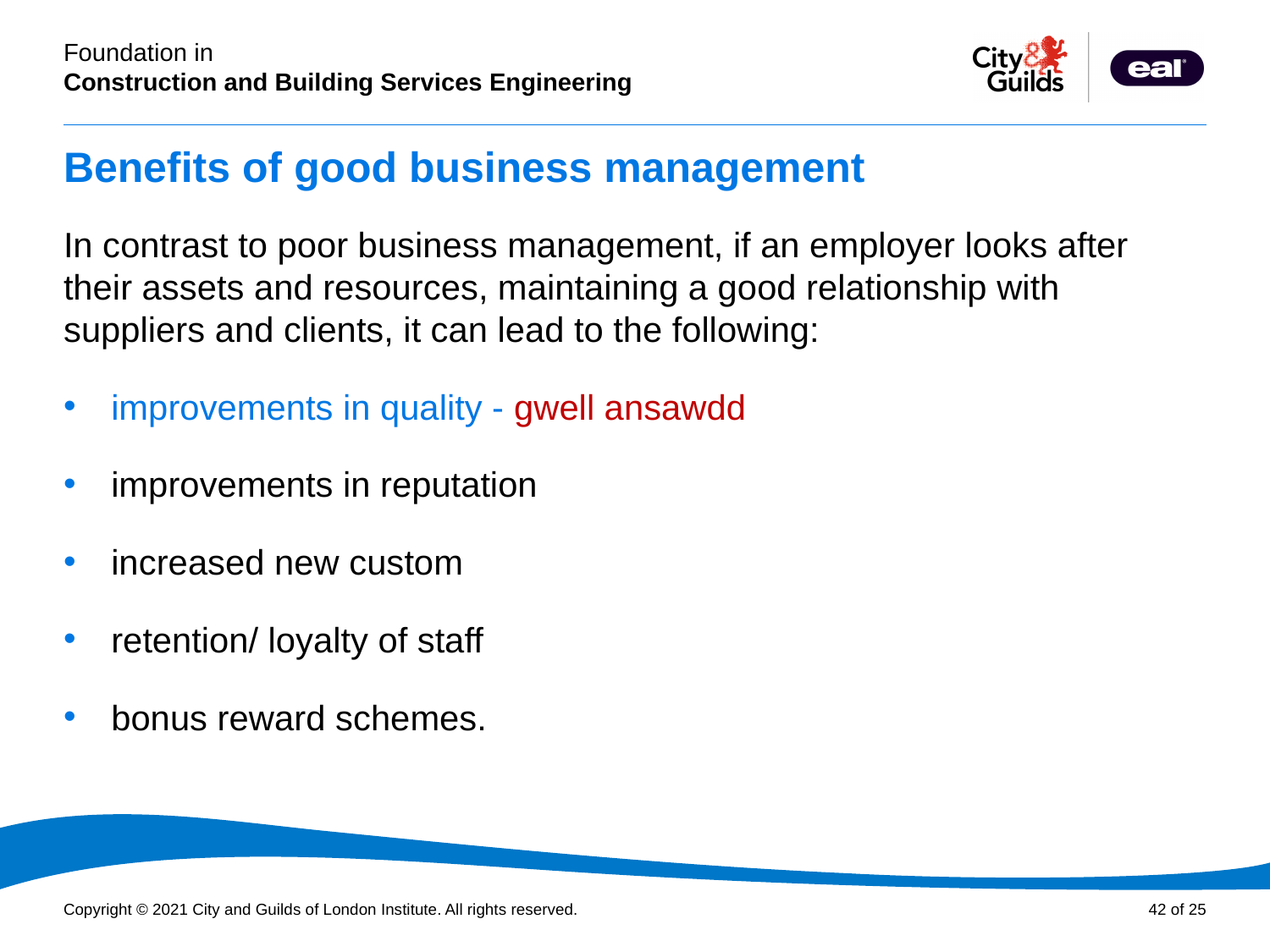

# Benefits of good business management
In contrast to poor business management, if an employer looks after their assets and resources, maintaining a good relationship with suppliers and clients, it can lead to the following:
improvements in quality - gwell ansawdd
improvements in reputation
increased new custom
retention/ loyalty of staff
bonus reward schemes.